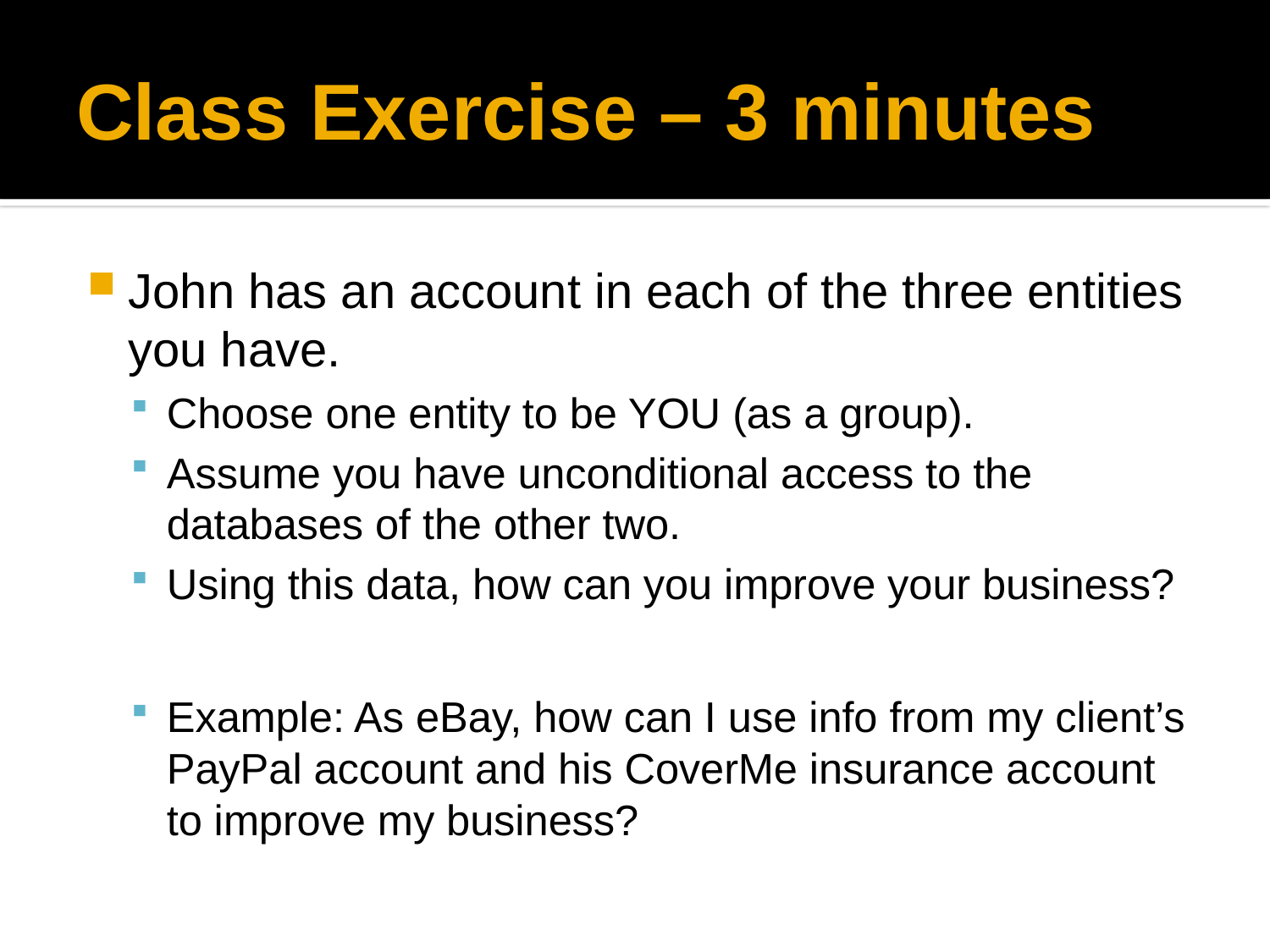

# Class Exercise – 3 minutes
John has an account in each of the three entities you have.
Choose one entity to be YOU (as a group).
Assume you have unconditional access to the databases of the other two.
Using this data, how can you improve your business?

Example: As eBay, how can I use info from my client’s PayPal account and his CoverMe insurance account to improve my business?